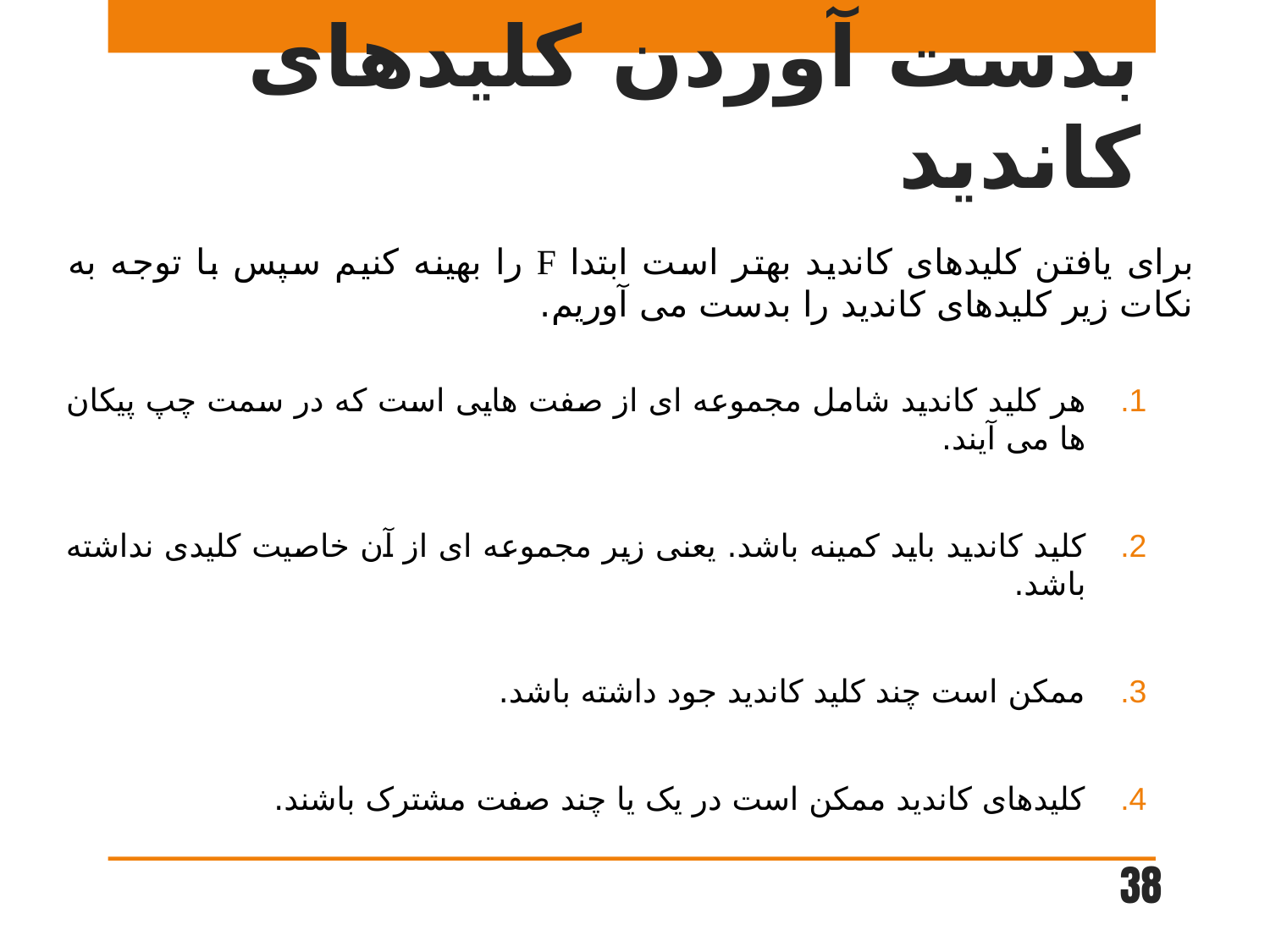

# بدست آوردن کلیدهای کاندید
برای یافتن کلیدهای کاندید بهتر است ابتدا F را بهینه کنیم سپس با توجه به نکات زیر کلیدهای کاندید را بدست می آوریم.

هر کلید کاندید شامل مجموعه ای از صفت هایی است که در سمت چپ پیکان ها می آیند.

کلید کاندید باید کمینه باشد. یعنی زیر مجموعه ای از آن خاصیت کلیدی نداشته باشد.

ممکن است چند کلید کاندید جود داشته باشد.

کلیدهای کاندید ممکن است در یک یا چند صفت مشترک باشند.

38